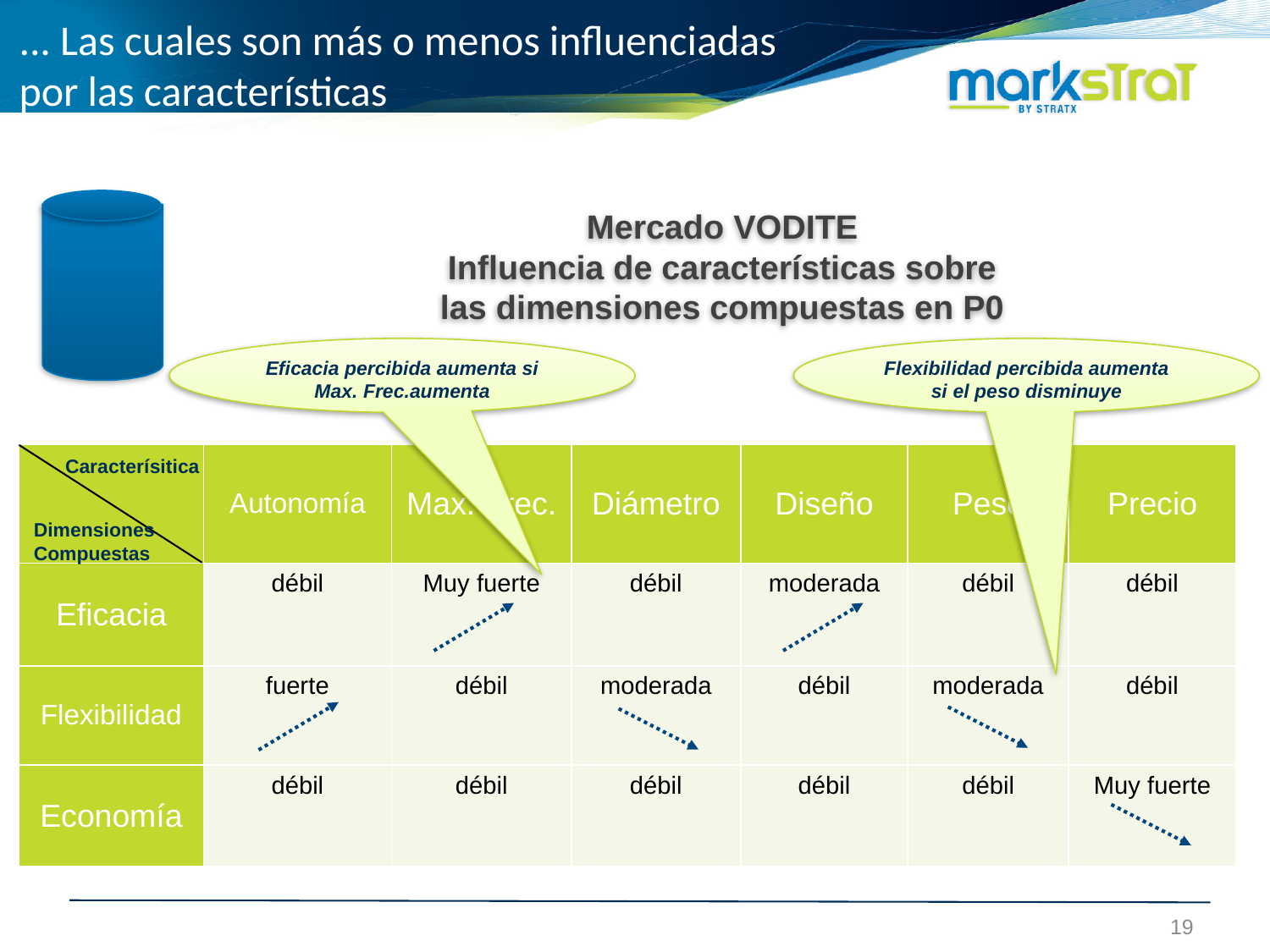

# ... Las cuales son más o menos influenciadas por las características

Mercado VODITE
Influencia de características sobre
las dimensiones compuestas en P0
Eficacia percibida aumenta si Max. Frec.aumenta
Flexibilidad percibida aumenta si el peso disminuye
|  | Autonomía | Max. Frec. | Diámetro | Diseño | Peso | Precio |
| --- | --- | --- | --- | --- | --- | --- |
| Eficacia | débil | Muy fuerte | débil | moderada | débil | débil |
| Flexibilidad | fuerte | débil | moderada | débil | moderada | débil |
| Economía | débil | débil | débil | débil | débil | Muy fuerte |

Caracterísitica

Dimensiones
Compuestas

19